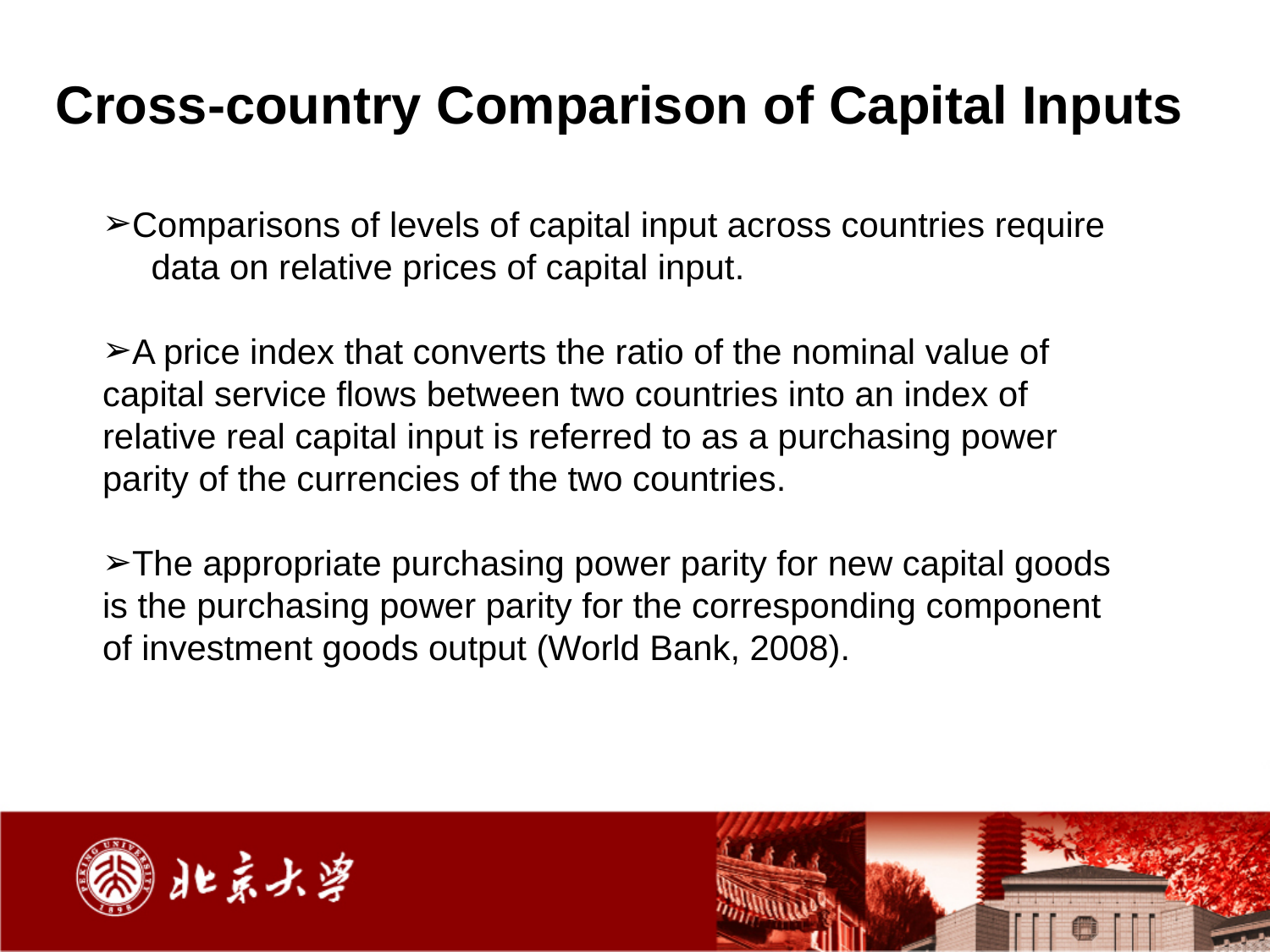

# Cross-country Comparison of Capital Inputs
Comparisons of levels of capital input across countries require
     data on relative prices of capital input.

A price index that converts the ratio of the nominal value of capital service flows between two countries into an index of relative real capital input is referred to as a purchasing power parity of the currencies of the two countries.

The appropriate purchasing power parity for new capital goods is the purchasing power parity for the corresponding component of investment goods output (World Bank, 2008).